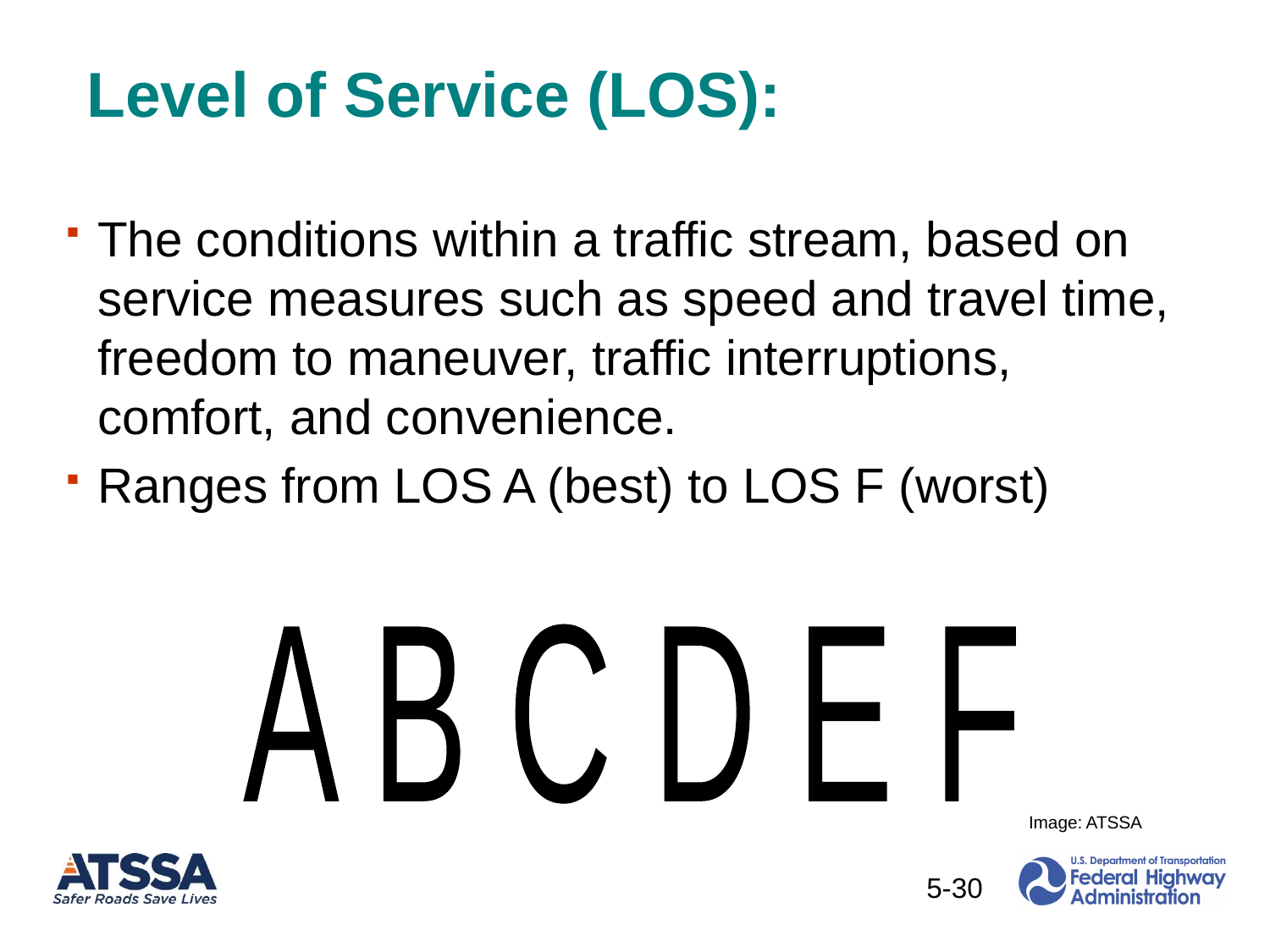

# Level of Service (LOS):
The conditions within a traffic stream, based on service measures such as speed and travel time, freedom to maneuver, traffic interruptions, comfort, and convenience.
Ranges from LOS A (best) to LOS F (worst)

A B C D E F
Image: ATSSA